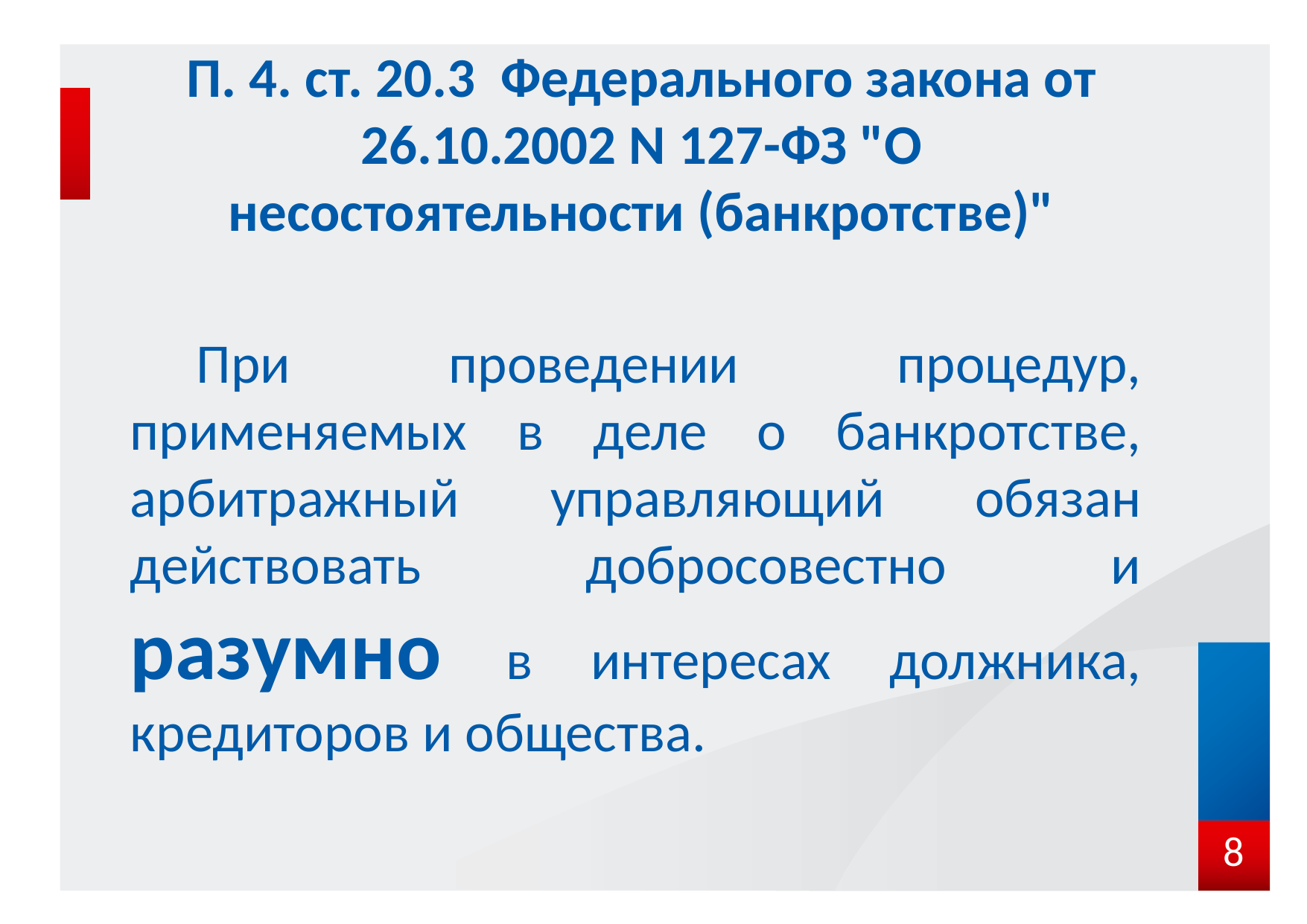

# П. 4. ст. 20.3  Федерального закона от 26.10.2002 N 127-ФЗ "О несостоятельности (банкротстве)"
При проведении процедур, применяемых в деле о банкротстве, арбитражный управляющий обязан действовать добросовестно и разумно в интересах должника, кредиторов и общества.

8